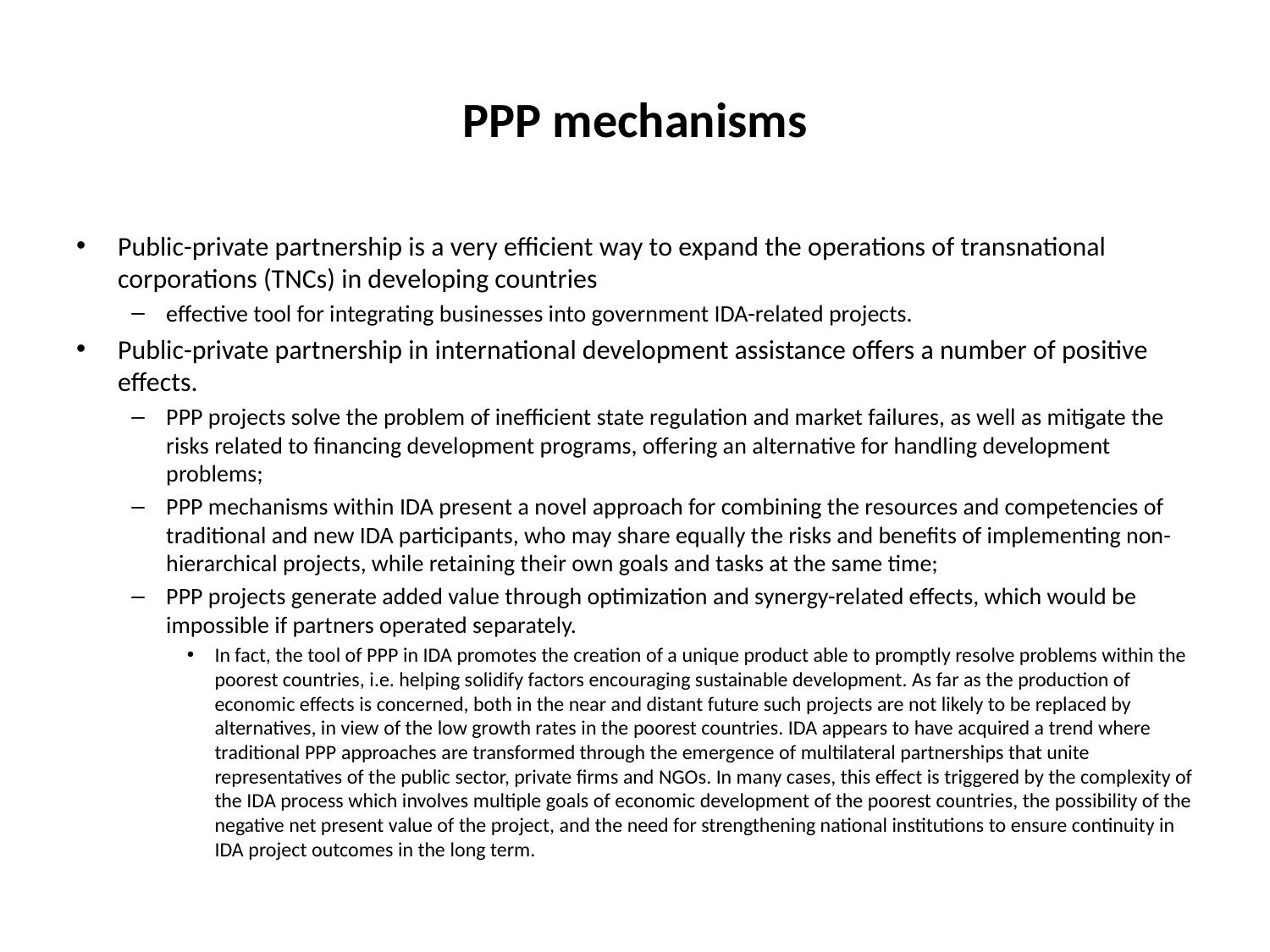

# PPP mechanisms
Public-private partnership is a very efficient way to expand the operations of transnational corporations (TNCs) in developing countries
effective tool for integrating businesses into government IDA-related projects.
Public-private partnership in international development assistance offers a number of positive effects.
PPP projects solve the problem of inefficient state regulation and market failures, as well as mitigate the risks related to financing development programs, offering an alternative for handling development problems;
PPP mechanisms within IDA present a novel approach for combining the resources and competencies of traditional and new IDA participants, who may share equally the risks and benefits of implementing non-hierarchical projects, while retaining their own goals and tasks at the same time;
PPP projects generate added value through optimization and synergy-related effects, which would be impossible if partners operated separately.
In fact, the tool of PPP in IDA promotes the creation of a unique product able to promptly resolve problems within the poorest countries, i.e. helping solidify factors encouraging sustainable development. As far as the production of economic effects is concerned, both in the near and distant future such projects are not likely to be replaced by alternatives, in view of the low growth rates in the poorest countries. IDA appears to have acquired a trend where traditional PPP approaches are transformed through the emergence of multilateral partnerships that unite representatives of the public sector, private firms and NGOs. In many cases, this effect is triggered by the complexity of the IDA process which involves multiple goals of economic development of the poorest countries, the possibility of the negative net present value of the project, and the need for strengthening national institutions to ensure continuity in IDA project outcomes in the long term.